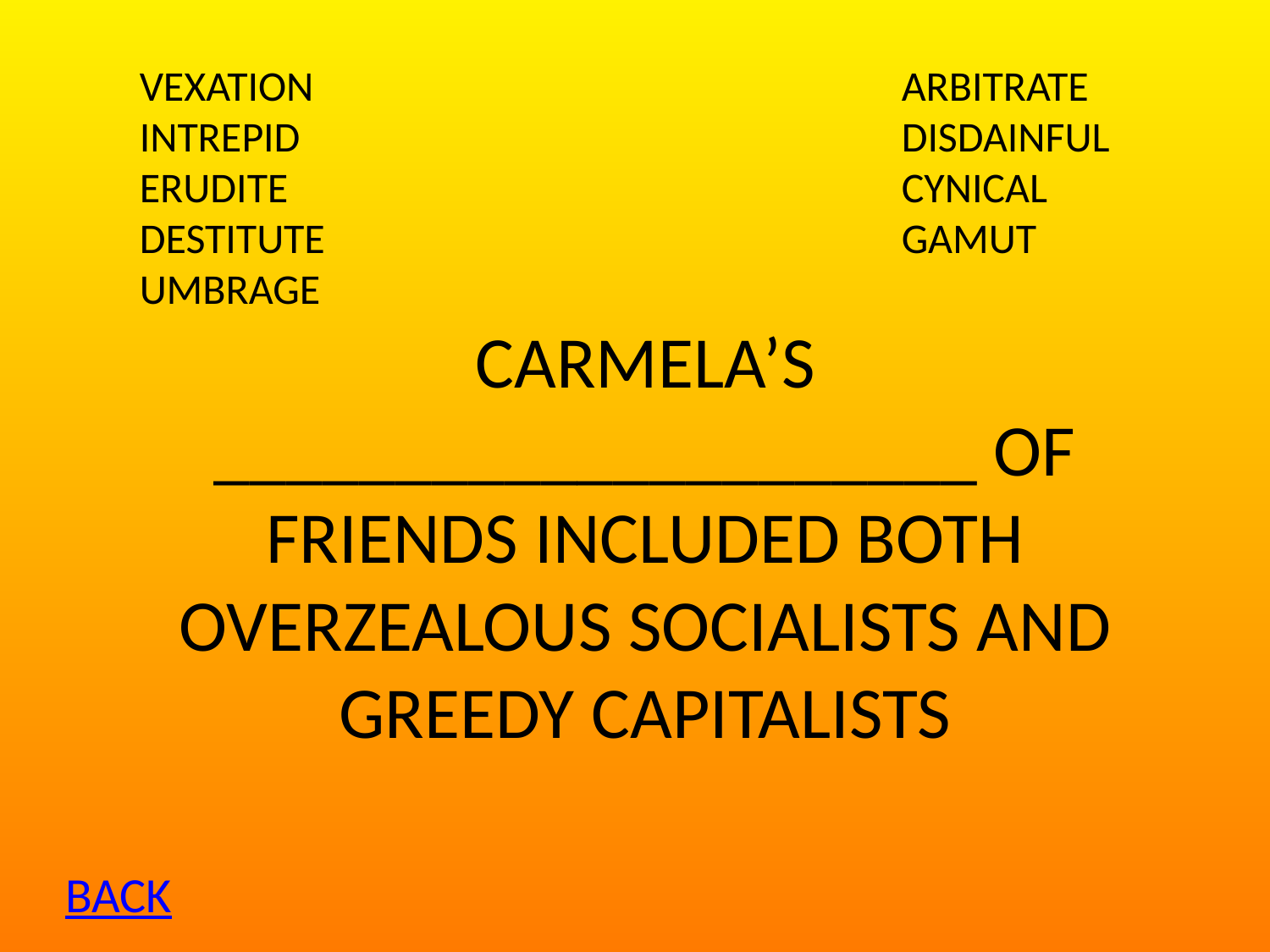

VEXATION					ARBITRATE
INTREPID					DISDAINFUL
ERUDITE					CYNICAL
DESTITUTE					GAMUT
UMBRAGE
# CARMELA’S _____________________ OF FRIENDS INCLUDED BOTH OVERZEALOUS SOCIALISTS AND GREEDY CAPITALISTS
BACK